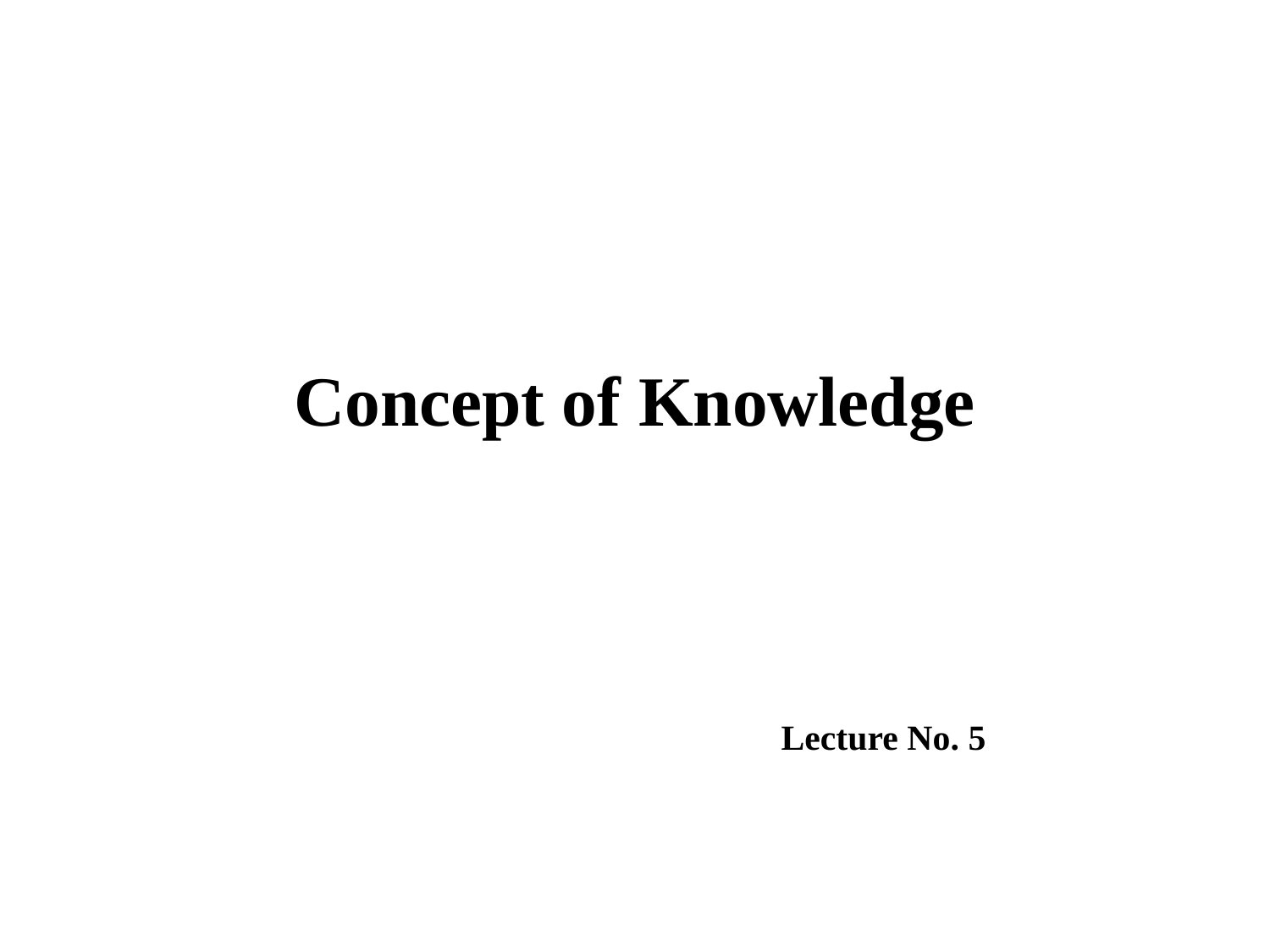

# Concept of Knowledge
Lecture No. 5